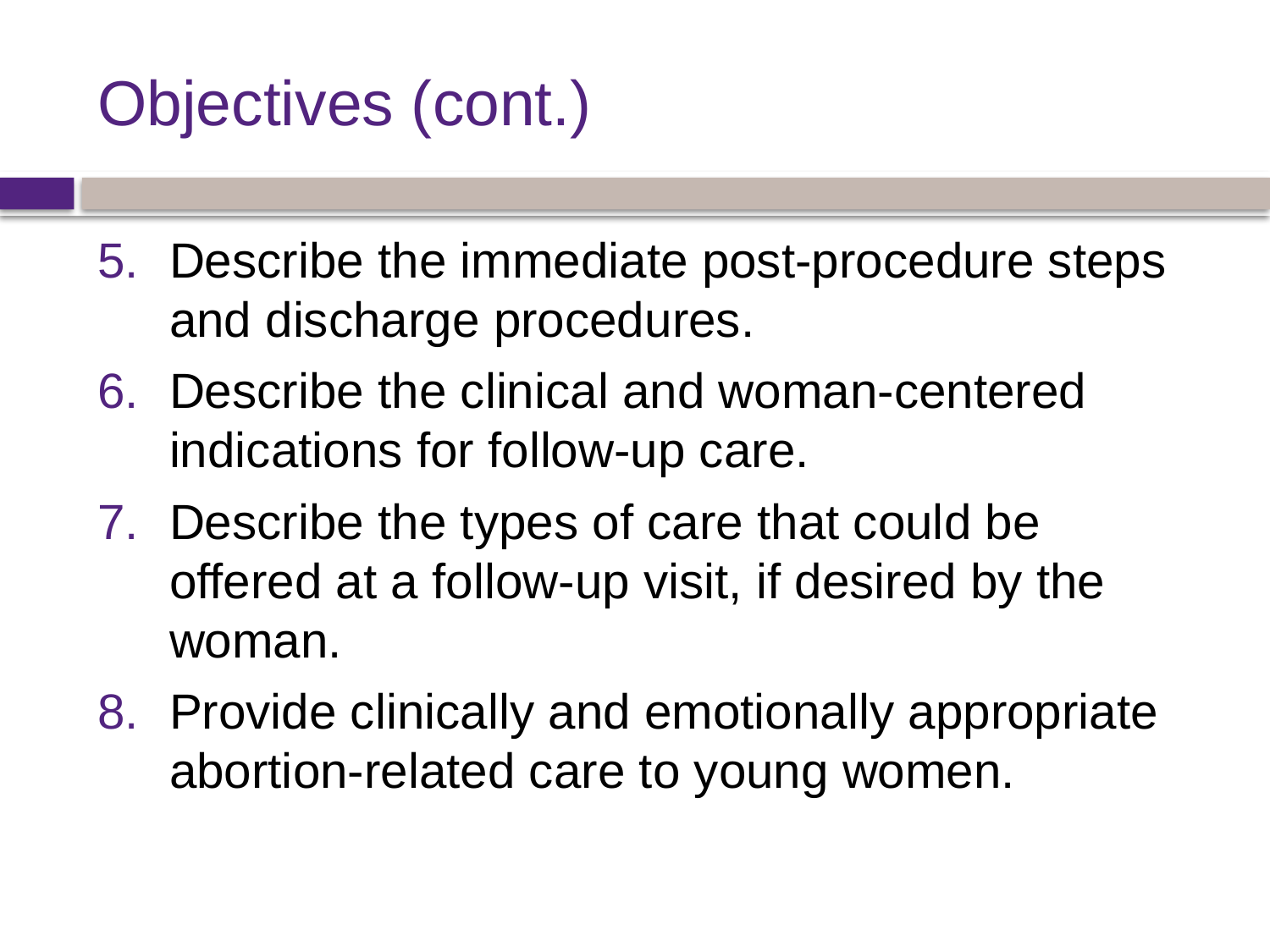

# Objectives (cont.)
Describe the immediate post-procedure steps and discharge procedures.
Describe the clinical and woman-centered indications for follow-up care.
Describe the types of care that could be offered at a follow-up visit, if desired by the woman.
Provide clinically and emotionally appropriate abortion-related care to young women.